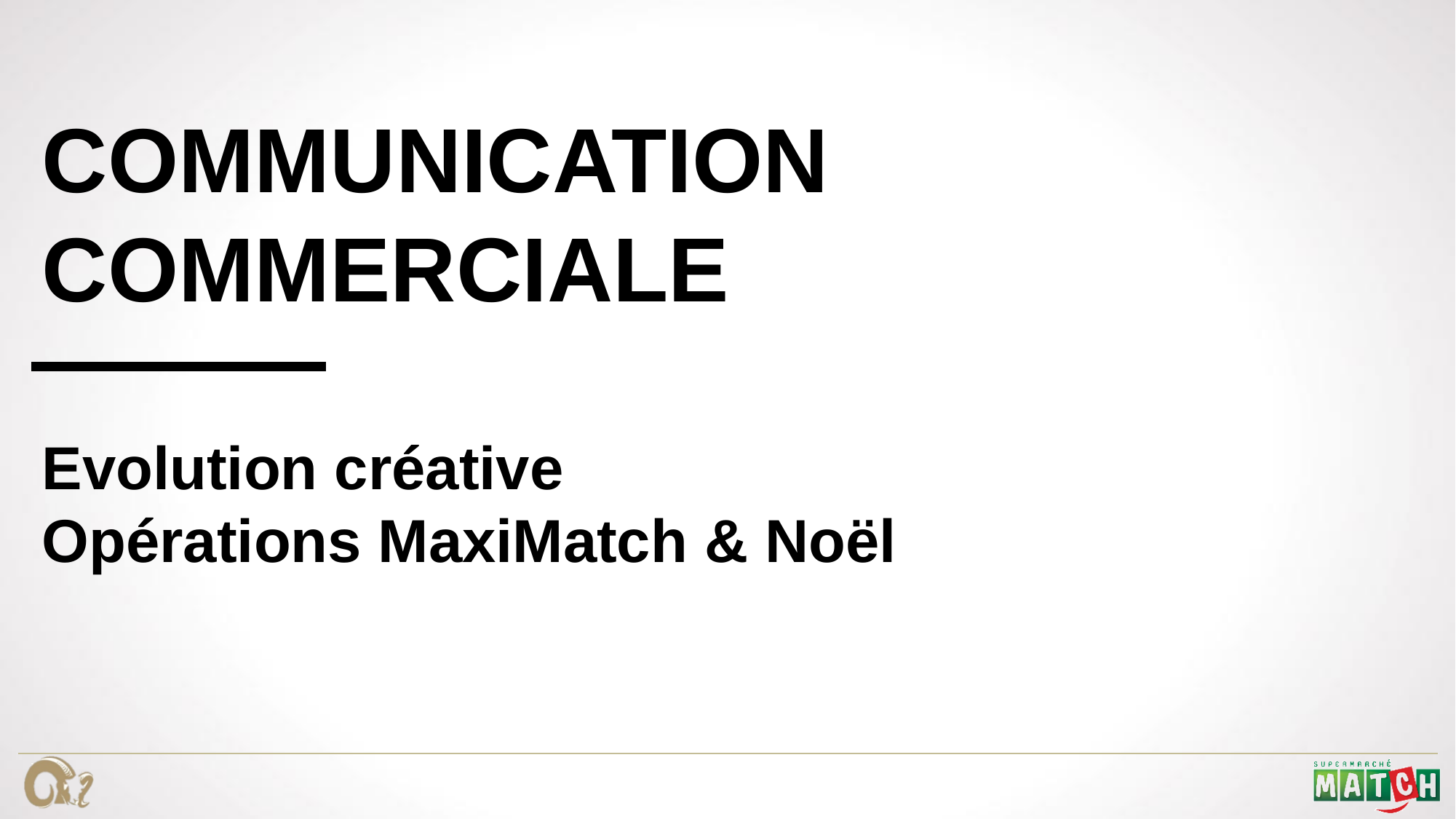

COMMUNICATION
COMMERCIALE
Evolution créative
Opérations MaxiMatch & Noël